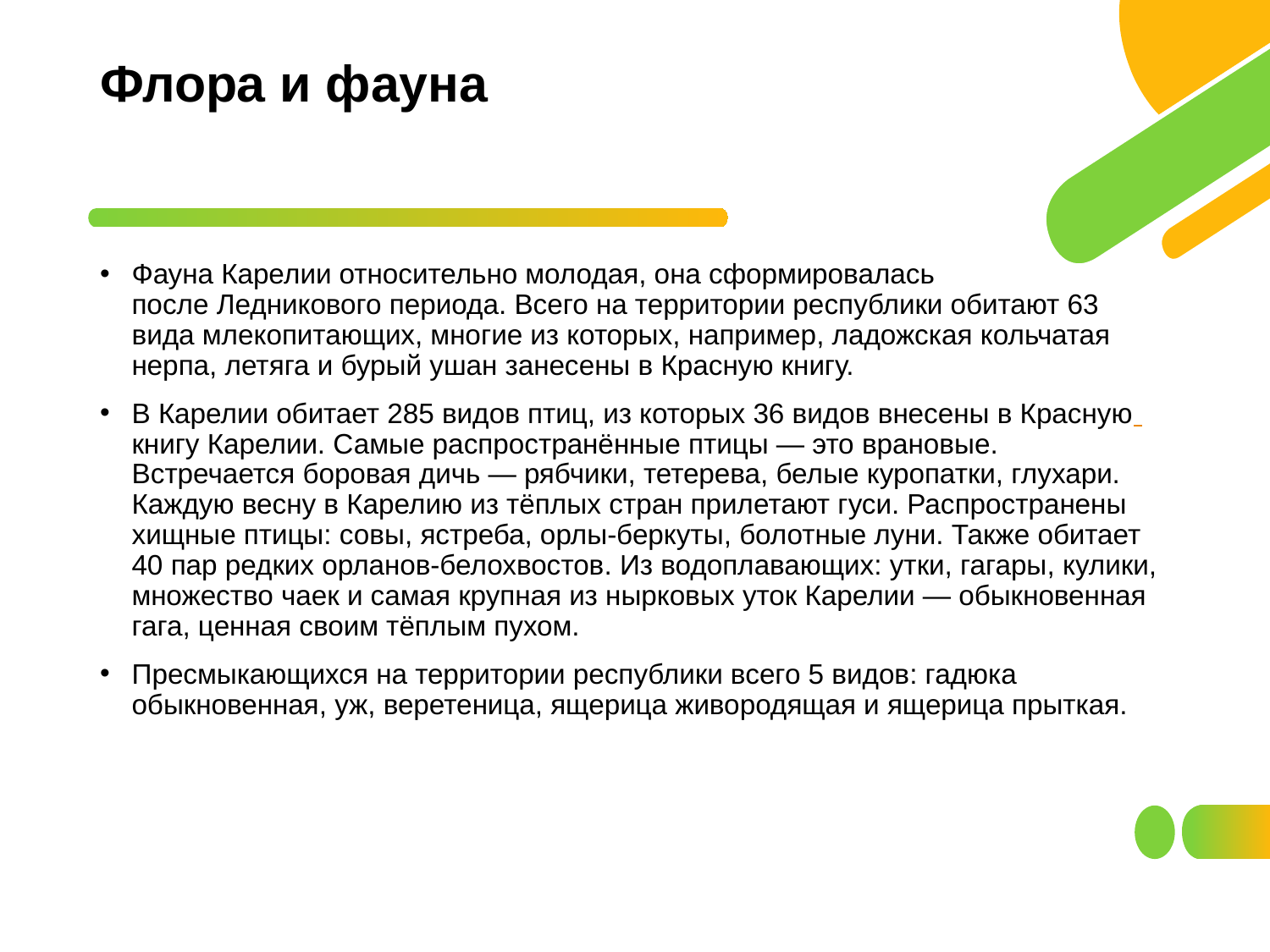

# Флора и фауна
Фауна Карелии относительно молодая, она сформировалась после Ледникового периода. Всего на территории республики обитают 63 вида млекопитающих, многие из которых, например, ладожская кольчатая нерпа, летяга и бурый ушан занесены в Красную книгу.
В Карелии обитает 285 видов птиц, из которых 36 видов внесены в Красную книгу Карелии. Самые распространённые птицы — это врановые. Встречается боровая дичь — рябчики, тетерева, белые куропатки, глухари. Каждую весну в Карелию из тёплых стран прилетают гуси. Распространены хищные птицы: совы, ястреба, орлы-беркуты, болотные луни. Также обитает 40 пар редких орланов-белохвостов. Из водоплавающих: утки, гагары, кулики, множество чаек и самая крупная из нырковых уток Карелии — обыкновенная гага, ценная своим тёплым пухом.
Пресмыкающихся на территории республики всего 5 видов: гадюка обыкновенная, уж, веретеница, ящерица живородящая и ящерица прыткая.